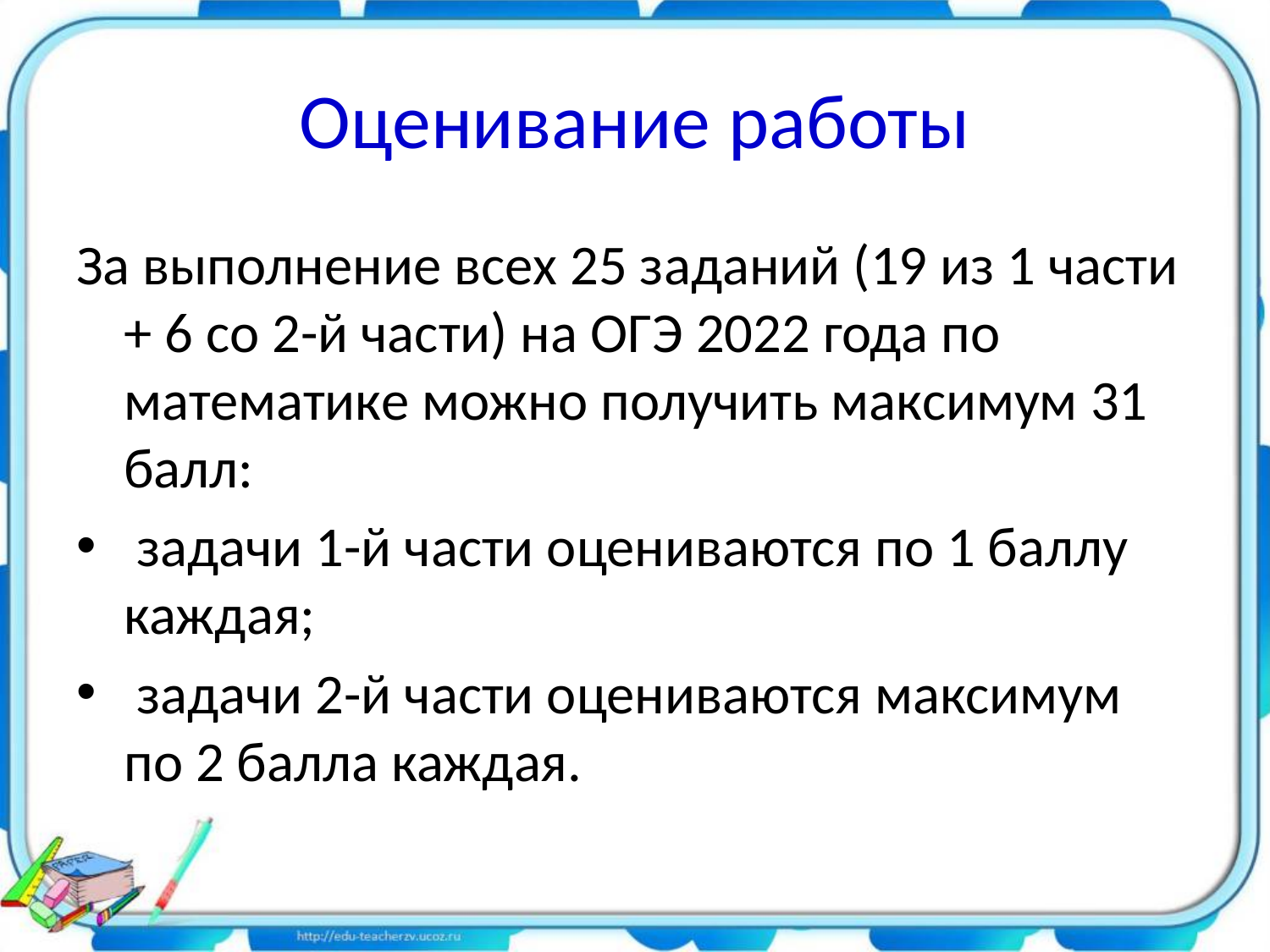

# Оценивание работы
За выполнение всех 25 заданий (19 из 1 части + 6 со 2-й части) на ОГЭ 2022 года по математике можно получить максимум 31 балл:
 задачи 1-й части оцениваются по 1 баллу каждая;
 задачи 2-й части оцениваются максимум по 2 балла каждая.